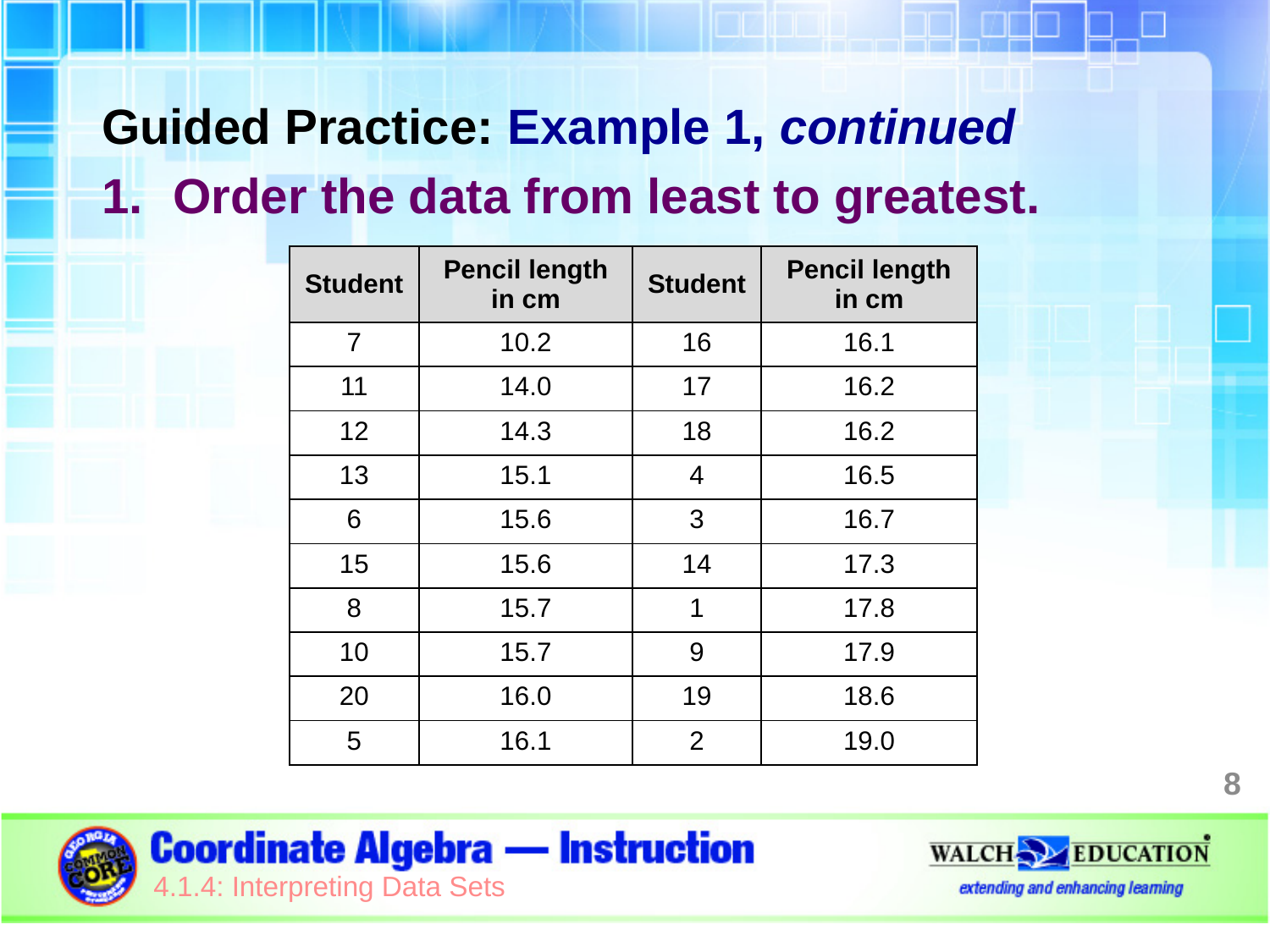

Guided Practice: Example 1, continued
Order the data from least to greatest.

| Student | Pencil length in cm | Student | Pencil length in cm |
| --- | --- | --- | --- |
| 7 | 10.2 | 16 | 16.1 |
| 11 | 14.0 | 17 | 16.2 |
| 12 | 14.3 | 18 | 16.2 |
| 13 | 15.1 | 4 | 16.5 |
| 6 | 15.6 | 3 | 16.7 |
| 15 | 15.6 | 14 | 17.3 |
| 8 | 15.7 | 1 | 17.8 |
| 10 | 15.7 | 9 | 17.9 |
| 20 | 16.0 | 19 | 18.6 |
| 5 | 16.1 | 2 | 19.0 |
8
4.1.4: Interpreting Data Sets